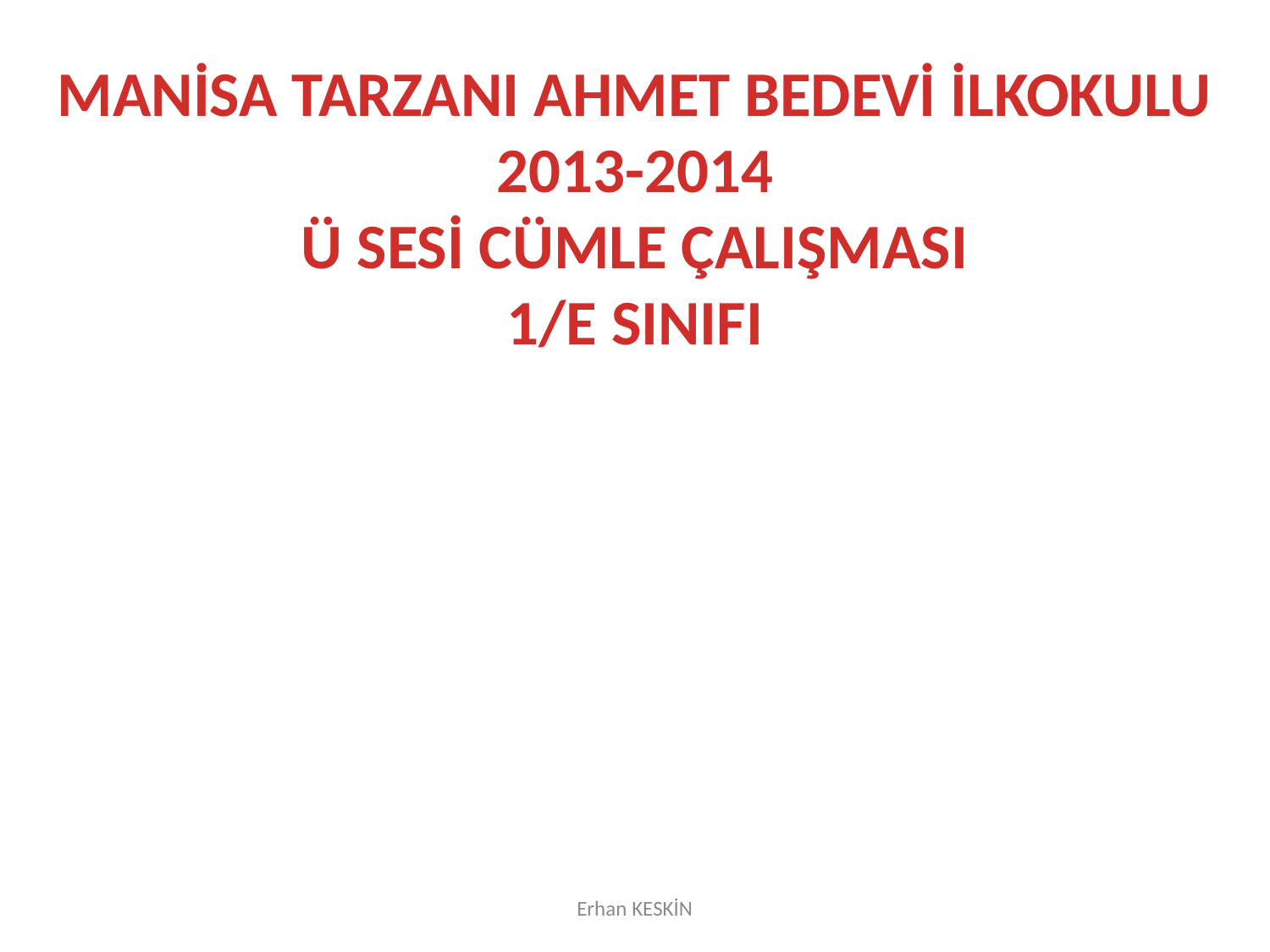

MANİSA TARZANI AHMET BEDEVİ İLKOKULU
2013-2014
Ü SESİ CÜMLE ÇALIŞMASI
1/E SINIFI
Erhan KESKİN